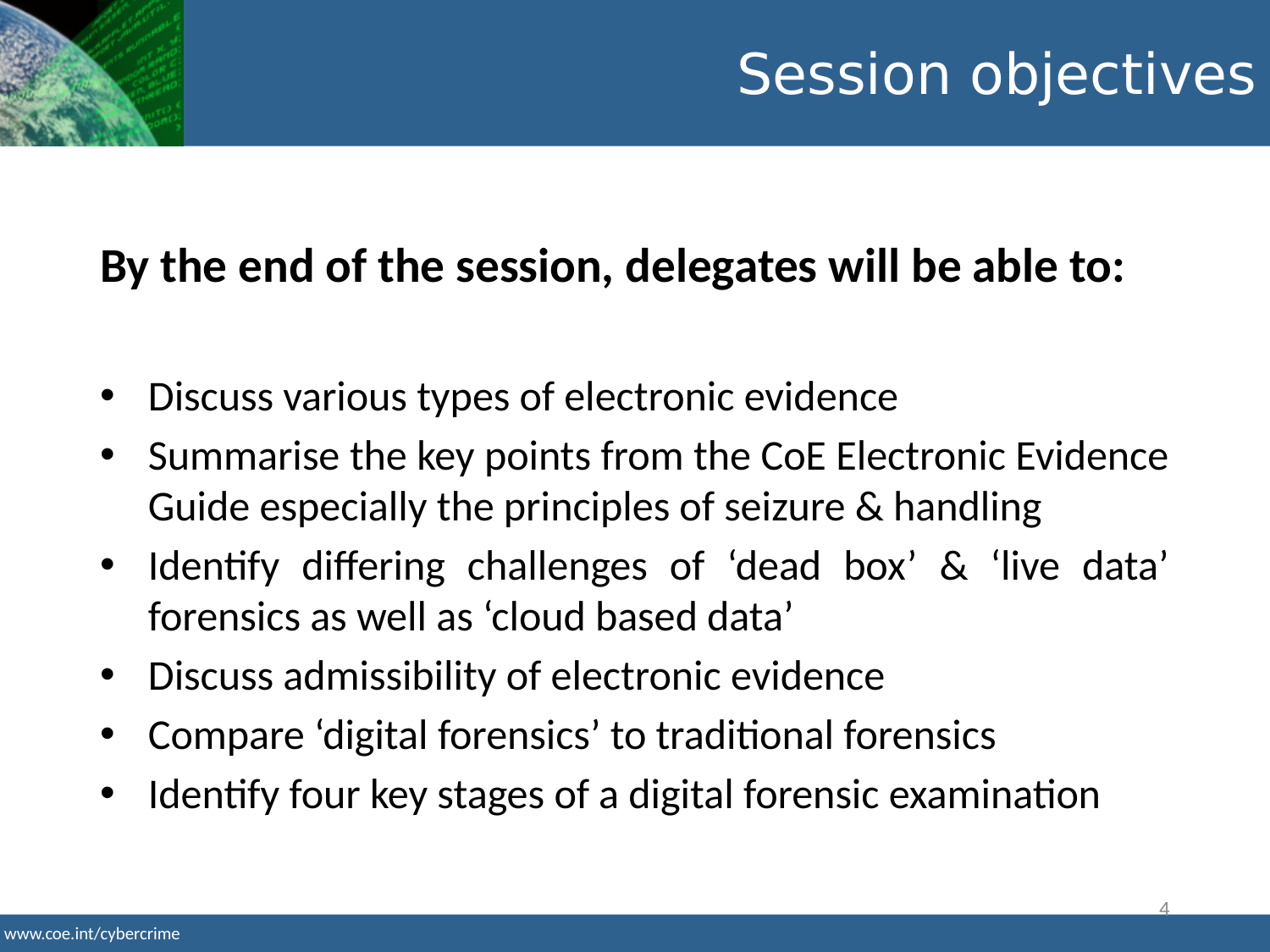

Session objectives

By the end of the session, delegates will be able to:

Discuss various types of electronic evidence
Summarise the key points from the CoE Electronic Evidence Guide especially the principles of seizure & handling
Identify differing challenges of ‘dead box’ & ‘live data’ forensics as well as ‘cloud based data’
Discuss admissibility of electronic evidence
Compare ‘digital forensics’ to traditional forensics
Identify four key stages of a digital forensic examination

4